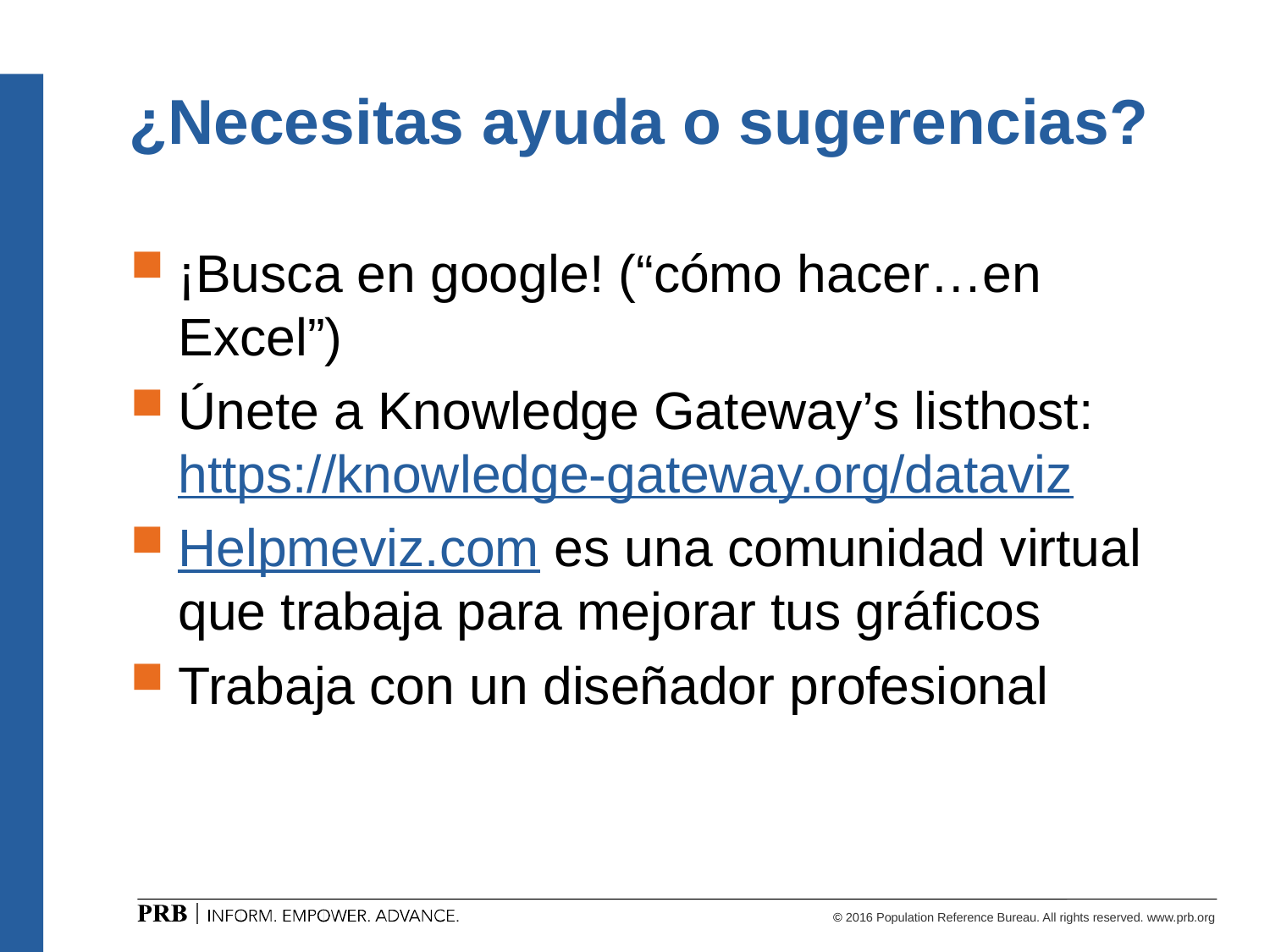

# ¿Necesitas ayuda o sugerencias?
¡Busca en google! (“cómo hacer…en Excel”)
Únete a Knowledge Gateway’s listhost: https://knowledge-gateway.org/dataviz
Helpmeviz.com es una comunidad virtual que trabaja para mejorar tus gráficos
Trabaja con un diseñador profesional